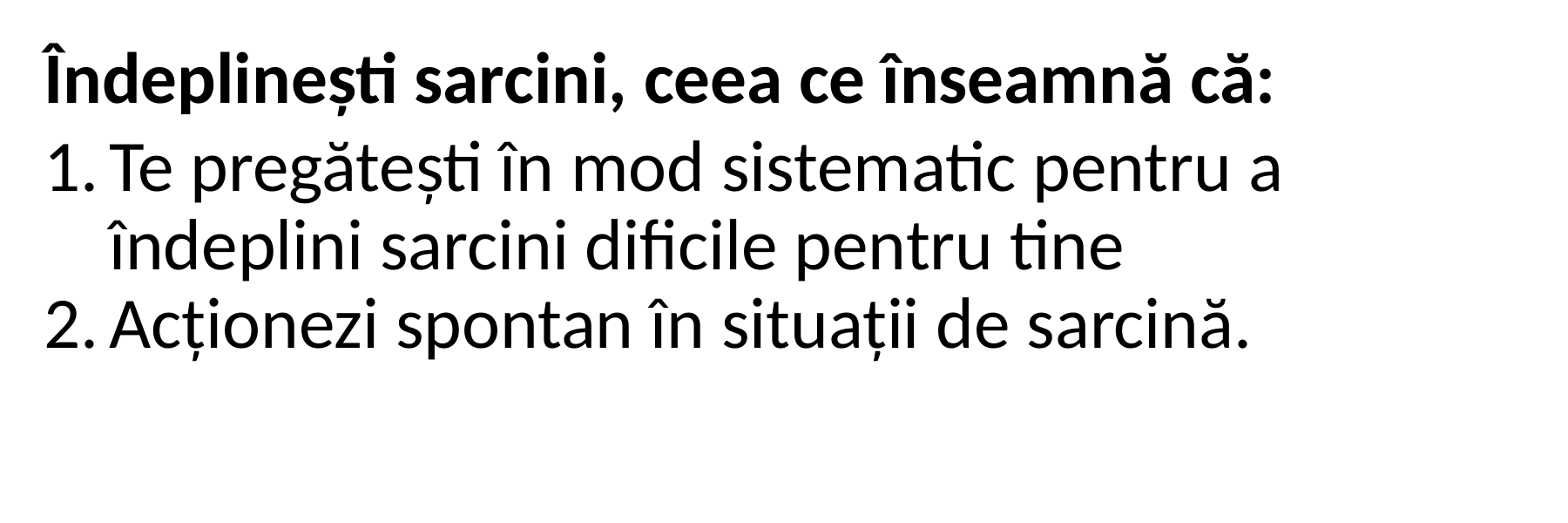

Îndeplinești sarcini, ceea ce înseamnă că:
Te pregătești în mod sistematic pentru a îndeplini sarcini dificile pentru tine
Acționezi spontan în situații de sarcină.